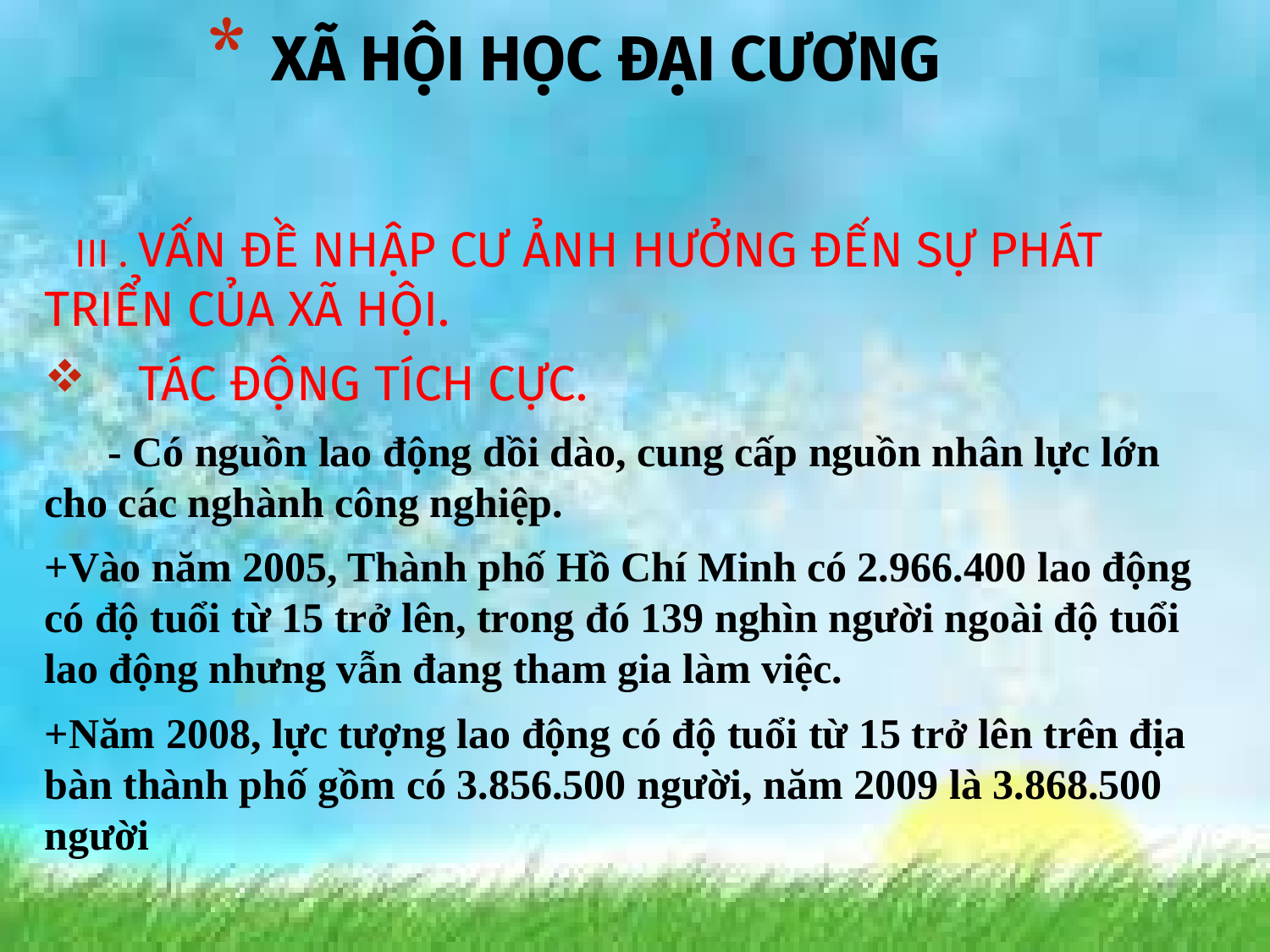

# XÃ HỘI HỌC ĐẠI CƯƠNG
   III . VẤN ĐỀ NHẬP CƯ ẢNH HƯỞNG ĐẾN SỰ PHÁT TRIỂN CỦA XÃ HỘI.
     TÁC ĐỘNG TÍCH CỰC.
      - Có nguồn lao động dồi dào, cung cấp nguồn nhân lực lớn cho các nghành công nghiệp.
+Vào năm 2005, Thành phố Hồ Chí Minh có 2.966.400 lao động có độ tuổi từ 15 trở lên, trong đó 139 nghìn người ngoài độ tuổi lao động nhưng vẫn đang tham gia làm việc.
+Năm 2008, lực tượng lao động có độ tuổi từ 15 trở lên trên địa bàn thành phố gồm có 3.856.500 người, năm 2009 là 3.868.500 người